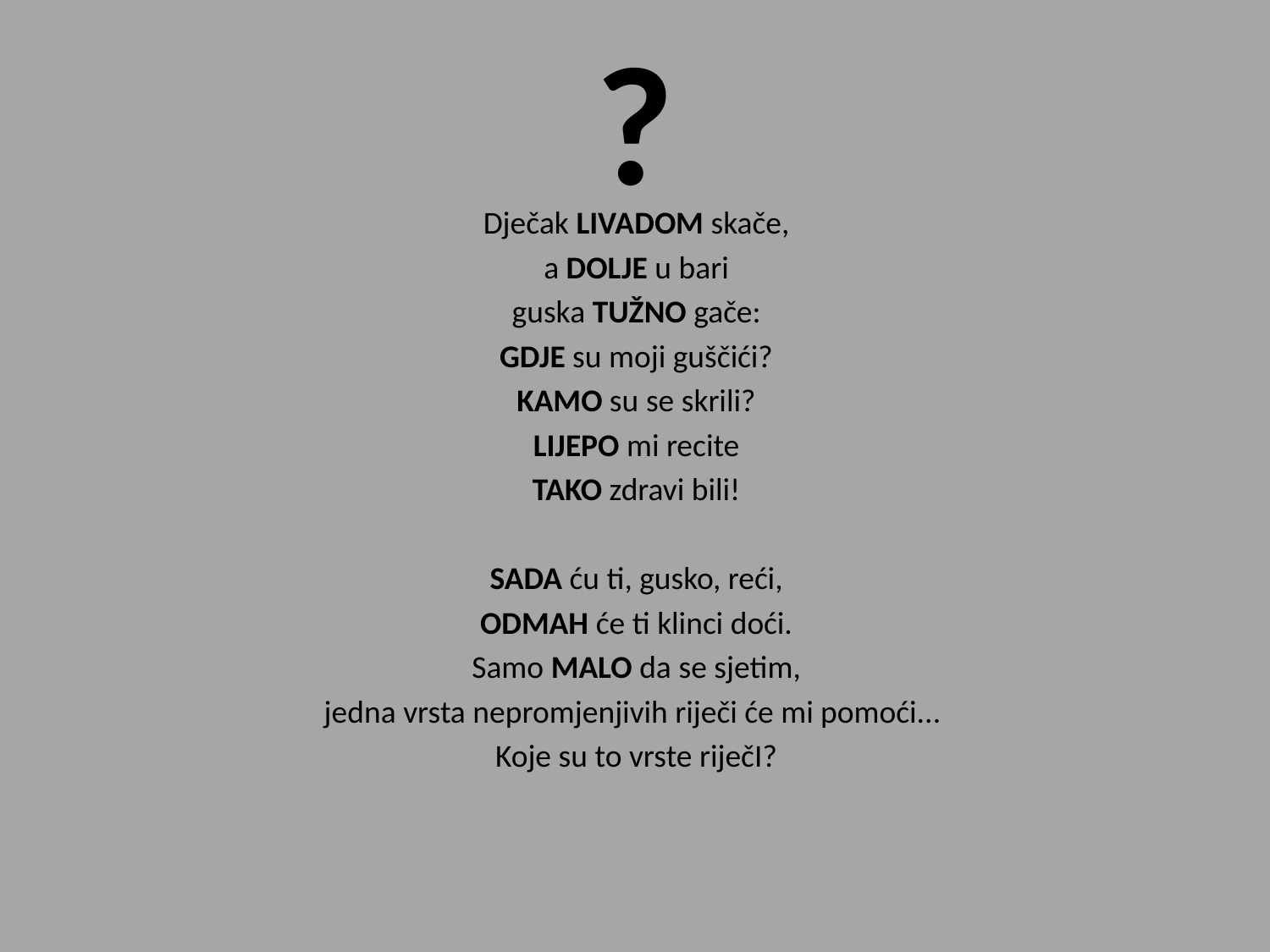

# ?
Dječak LIVADOM skače,
a DOLJE u bari
guska TUŽNO gače:
GDJE su moji guščići?
KAMO su se skrili?
LIJEPO mi recite
TAKO zdravi bili!

SADA ću ti, gusko, reći,
ODMAH će ti klinci doći.
Samo MALO da se sjetim,
jedna vrsta nepromjenjivih riječi će mi pomoći...
Koje su to vrste riječI?